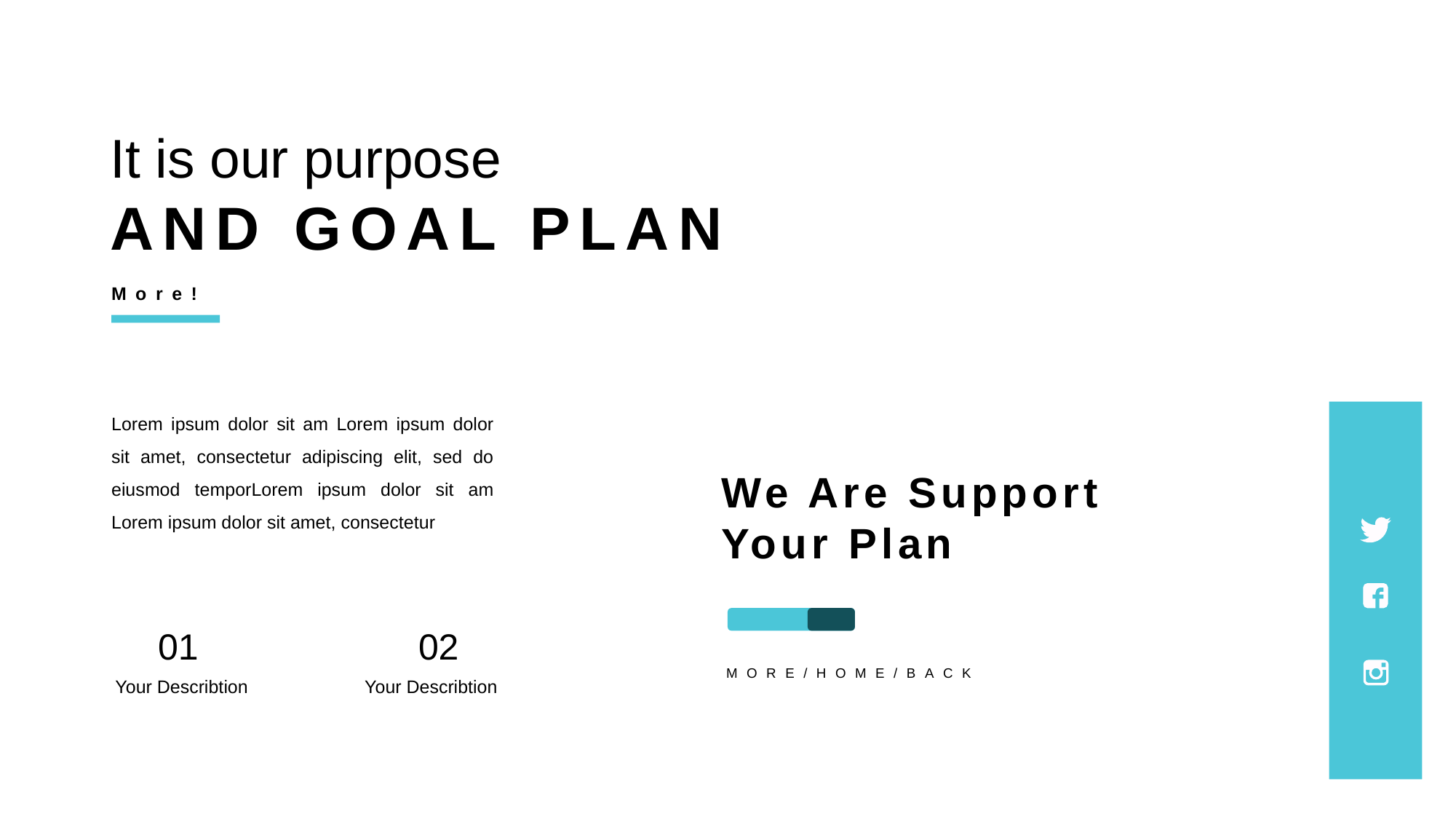

It is our purpose
AND GOAL PLAN
More!

Lorem ipsum dolor sit am Lorem ipsum dolor sit amet, consectetur adipiscing elit, sed do eiusmod temporLorem ipsum dolor sit am Lorem ipsum dolor sit amet, consectetur

We Are Support
Your Plan

01
02

MORE/HOME/BACK

Your Describtion
Your Describtion